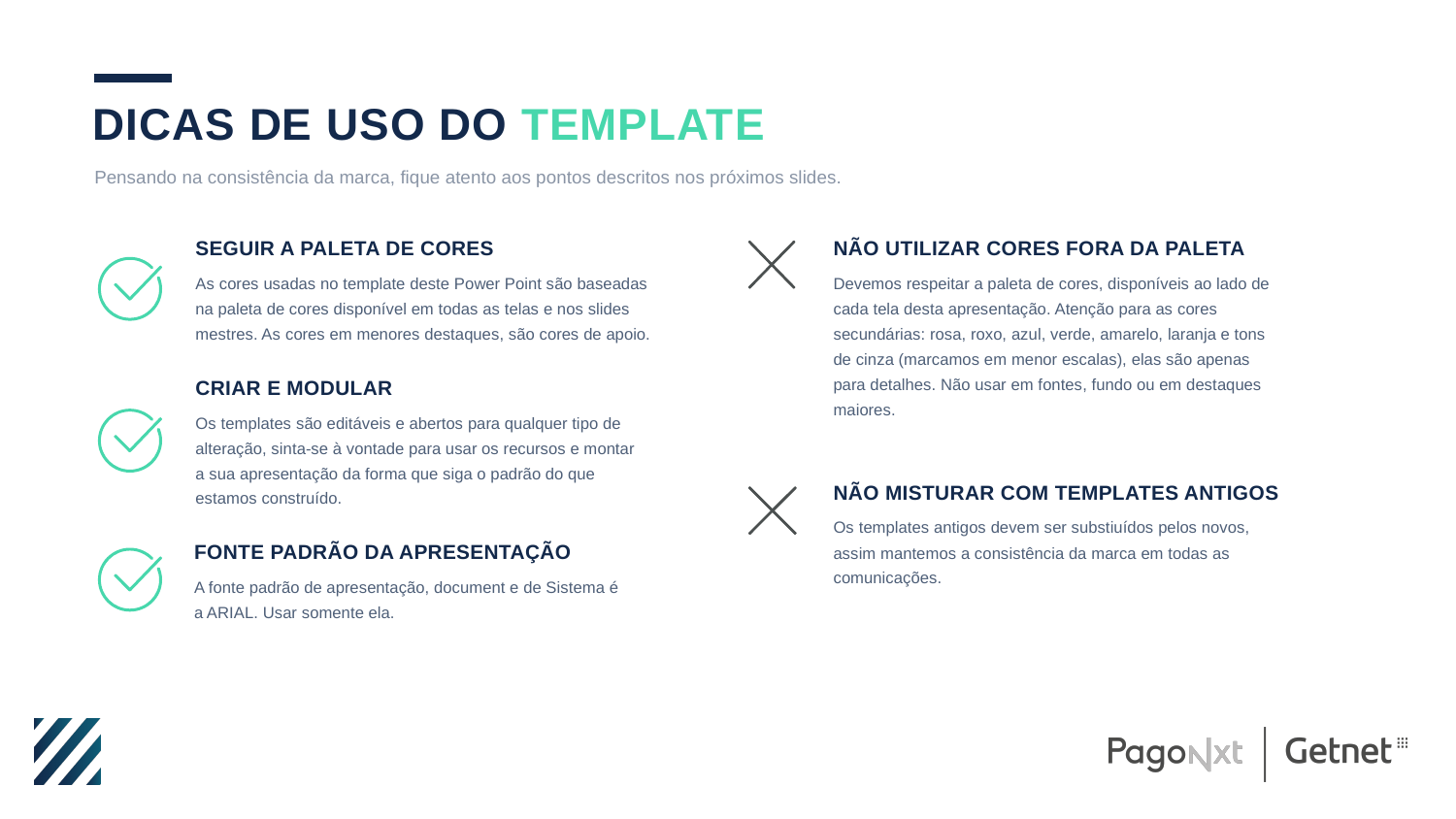

Dicas de uso do template
Pensando na consistência da marca, fique atento aos pontos descritos nos próximos slides.
SEGUIR A PALETA DE CORES
As cores usadas no template deste Power Point são baseadas na paleta de cores disponível em todas as telas e nos slides mestres. As cores em menores destaques, são cores de apoio.

NÃO UTILIZAR CORES FORA DA PALETA
Devemos respeitar a paleta de cores, disponíveis ao lado de cada tela desta apresentação. Atenção para as cores secundárias: rosa, roxo, azul, verde, amarelo, laranja e tons de cinza (marcamos em menor escalas), elas são apenas para detalhes. Não usar em fontes, fundo ou em destaques maiores.

CRIAR E MODULAR
Os templates são editáveis e abertos para qualquer tipo de alteração, sinta-se à vontade para usar os recursos e montar a sua apresentação da forma que siga o padrão do que estamos construído.

Não misturar com templates antigos
Os templates antigos devem ser substiuídos pelos novos, assim mantemos a consistência da marca em todas as comunicações.

Fonte Padrão da Apresentação
A fonte padrão de apresentação, document e de Sistema é a ARIAL. Usar somente ela.